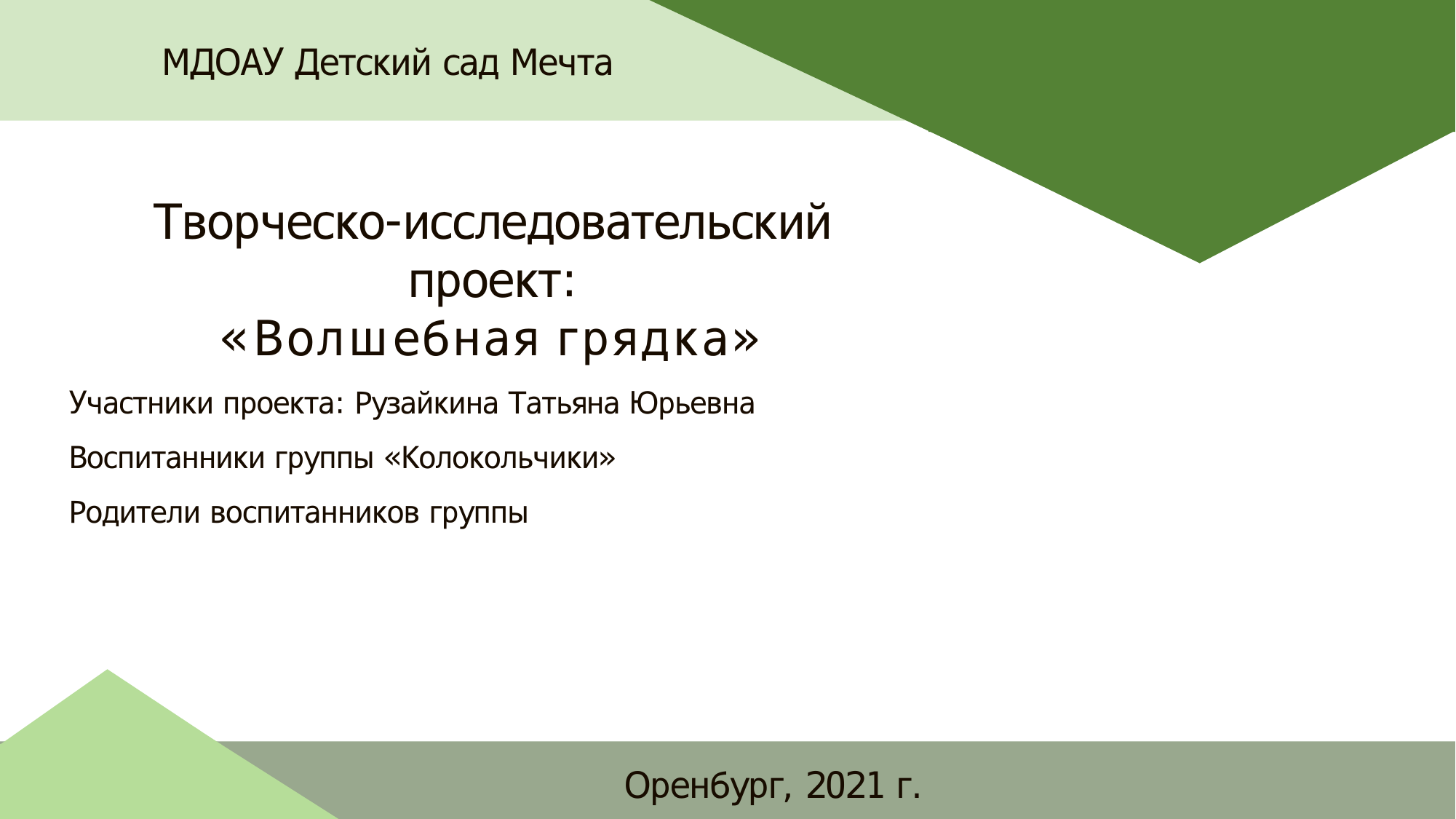

МДОАУ Детский сад Мечта
Творческо-исследовательский проект:
«Волшебная грядка»
Участники проекта: Рузайкина Татьяна Юрьевна
Воспитанники группы «Колокольчики»
Родители воспитанников группы

Оренбург, 2021 г.